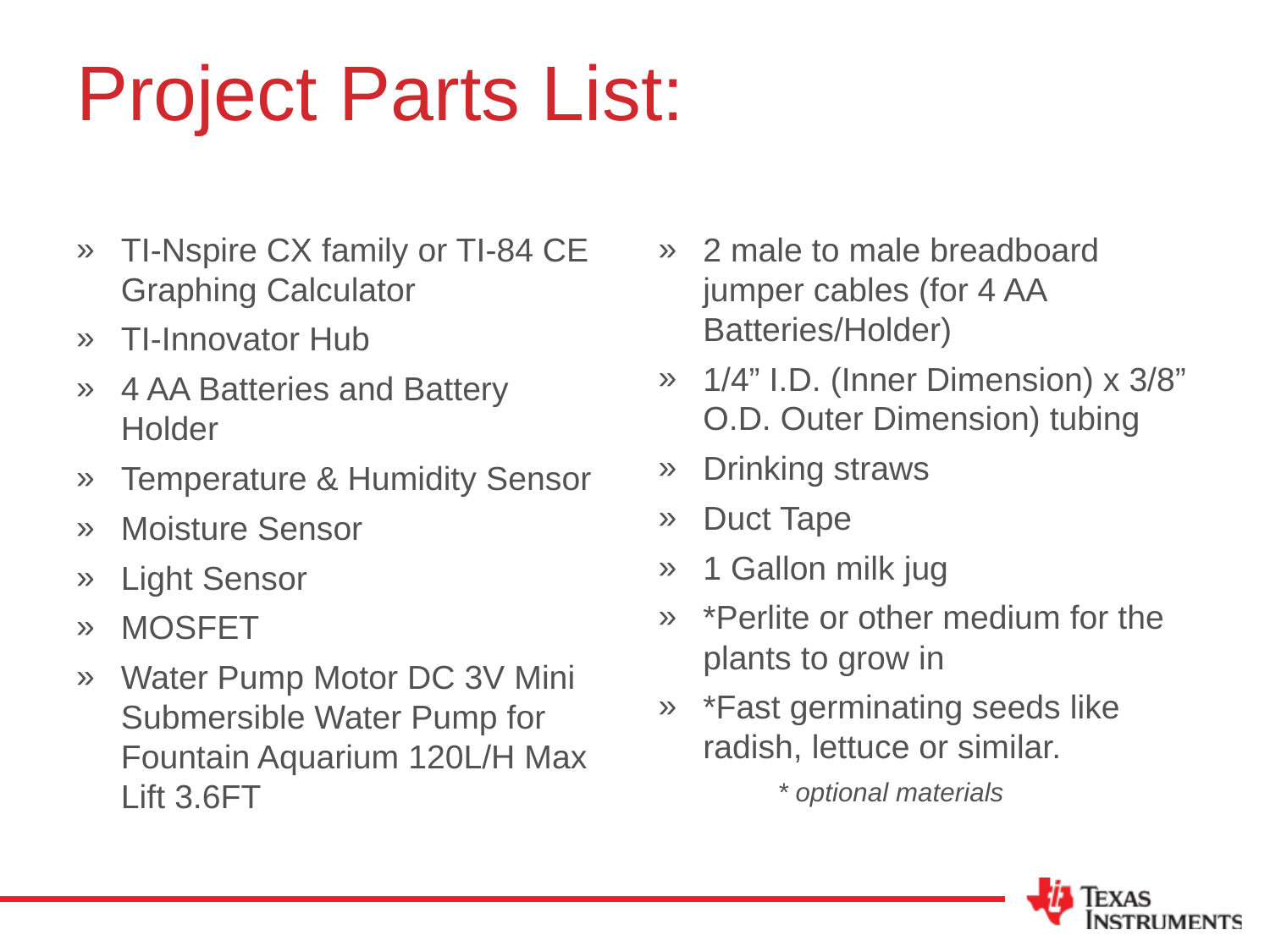

# Project Parts List:
TI-Nspire CX family or TI-84 CE Graphing Calculator
TI-Innovator Hub
4 AA Batteries and Battery Holder
Temperature & Humidity Sensor
Moisture Sensor
Light Sensor
MOSFET
Water Pump Motor DC 3V Mini Submersible Water Pump for Fountain Aquarium 120L/H Max Lift 3.6FT

2 male to male breadboard jumper cables (for 4 AA Batteries/Holder)
1/4” I.D. (Inner Dimension) x 3/8” O.D. Outer Dimension) tubing
Drinking straws
Duct Tape
1 Gallon milk jug
*Perlite or other medium for the plants to grow in
*Fast germinating seeds like radish, lettuce or similar.
	* optional materials